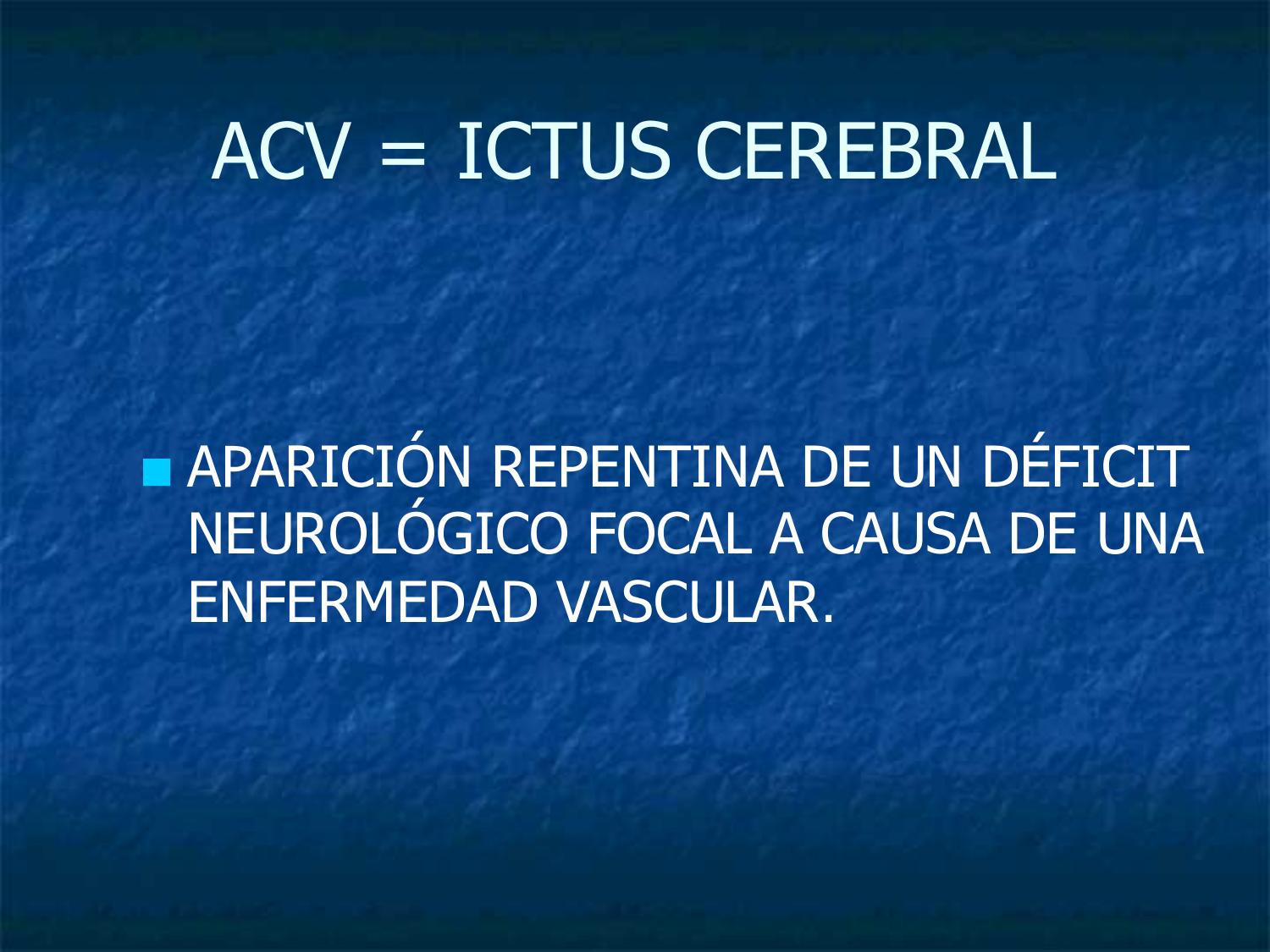

# ACV = ICTUS CEREBRAL

APARICIÓN REPENTINA DE UN DÉFICIT NEUROLÓGICO FOCAL A CAUSA DE UNA ENFERMEDAD VASCULAR.